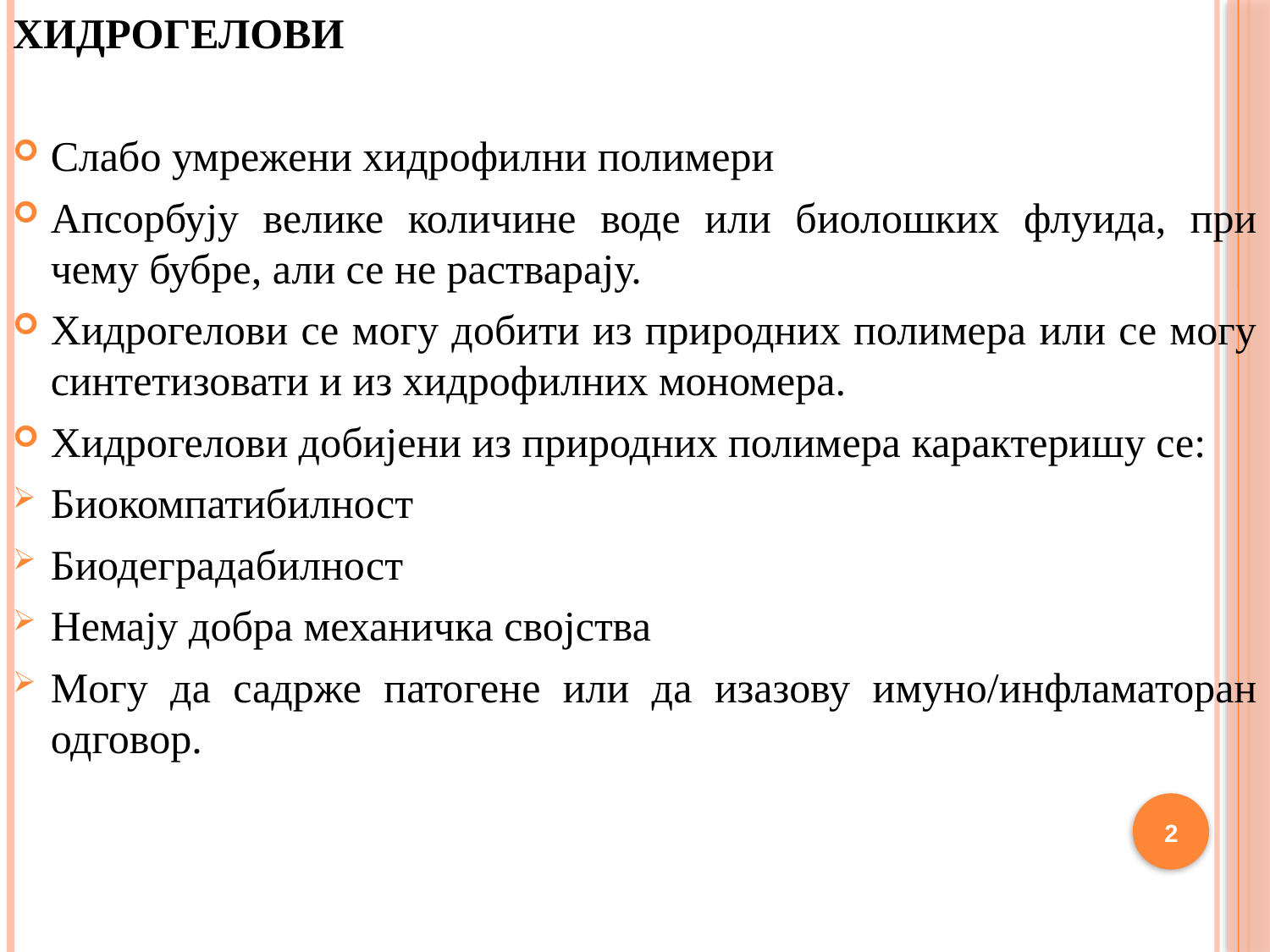

ХИДРОГЕЛОВИ

Слабо умрежени хидрофилни полимери
Апсорбују велике количине воде или биолошких флуида, при чему бубре, али се не растварају.
Хидрогелови се могу добити из природних полимера или се могу синтетизовати и из хидрофилних мономера.
Хидрогелови добијени из природних полимера карактеришу се:
Биокомпатибилност
Биодеградабилност
Немају добра механичка својства
Могу да садрже патогене или да изазову имуно/инфламаторан одговор.
2